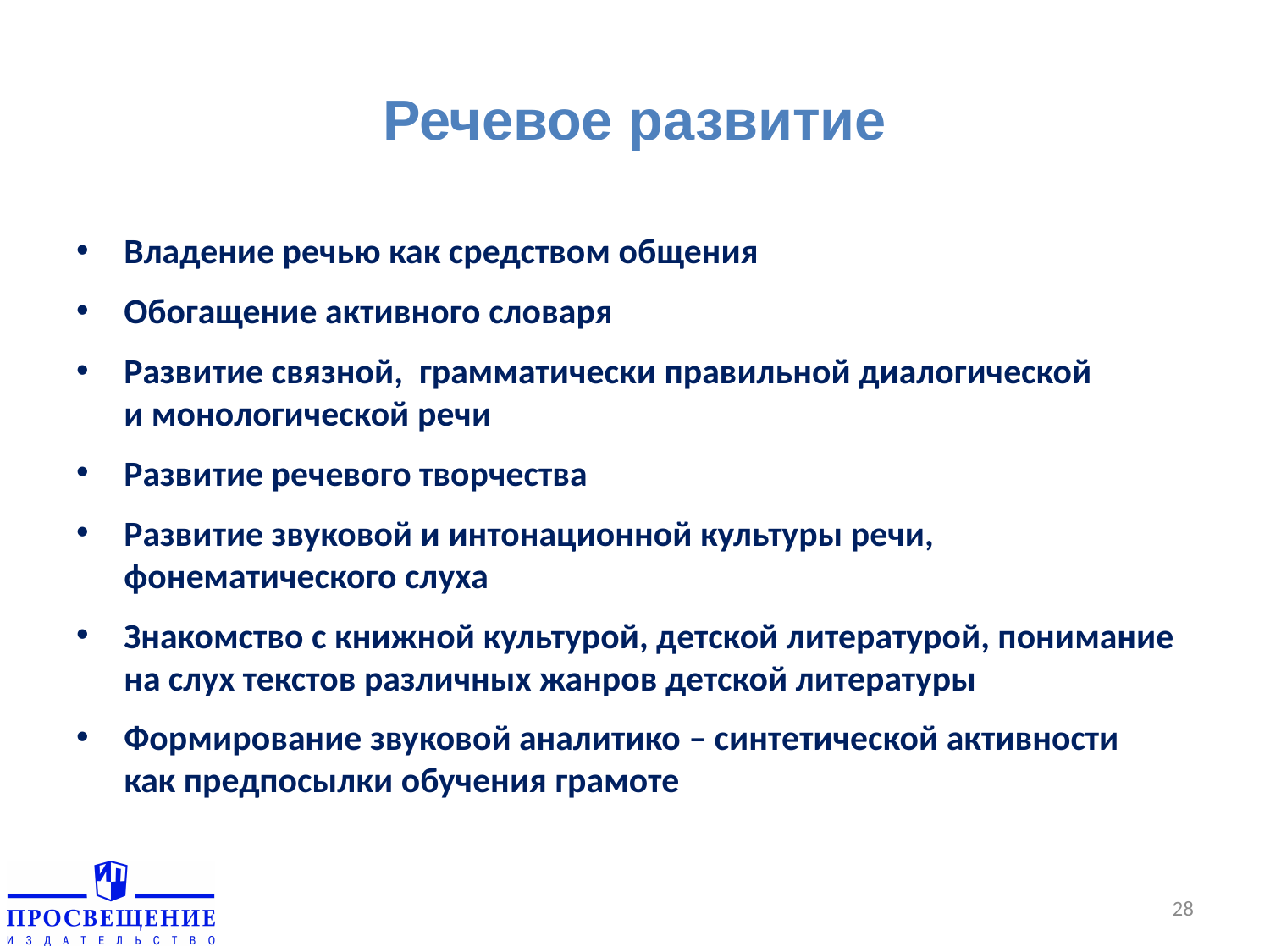

Образовательные области
# Речевое развитие
Владение речью как средством общения
Обогащение активного словаря
Развитие связной,  грамматически правильной диалогической
и монологической речи
Развитие речевого творчества
Развитие звуковой и интонационной культуры речи, фонематического слуха
Знакомство с книжной культурой, детской литературой, понимание на слух текстов различных жанров детской литературы
Формирование звуковой аналитико – синтетической активности
как предпосылки обучения грамоте
28